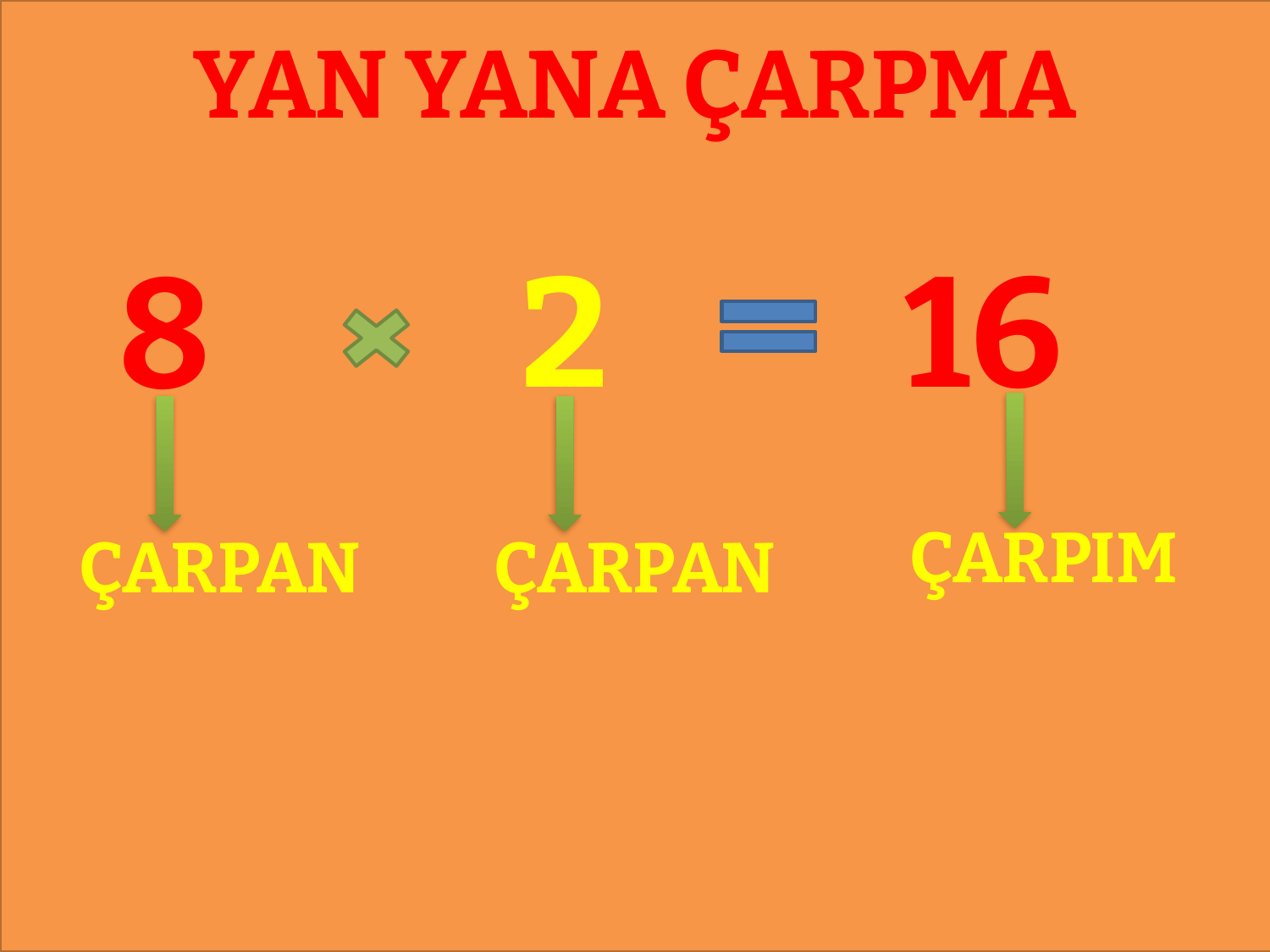

YAN YANA ÇARPMA
16
2
8

#

ÇARPIM
ÇARPAN
ÇARPAN